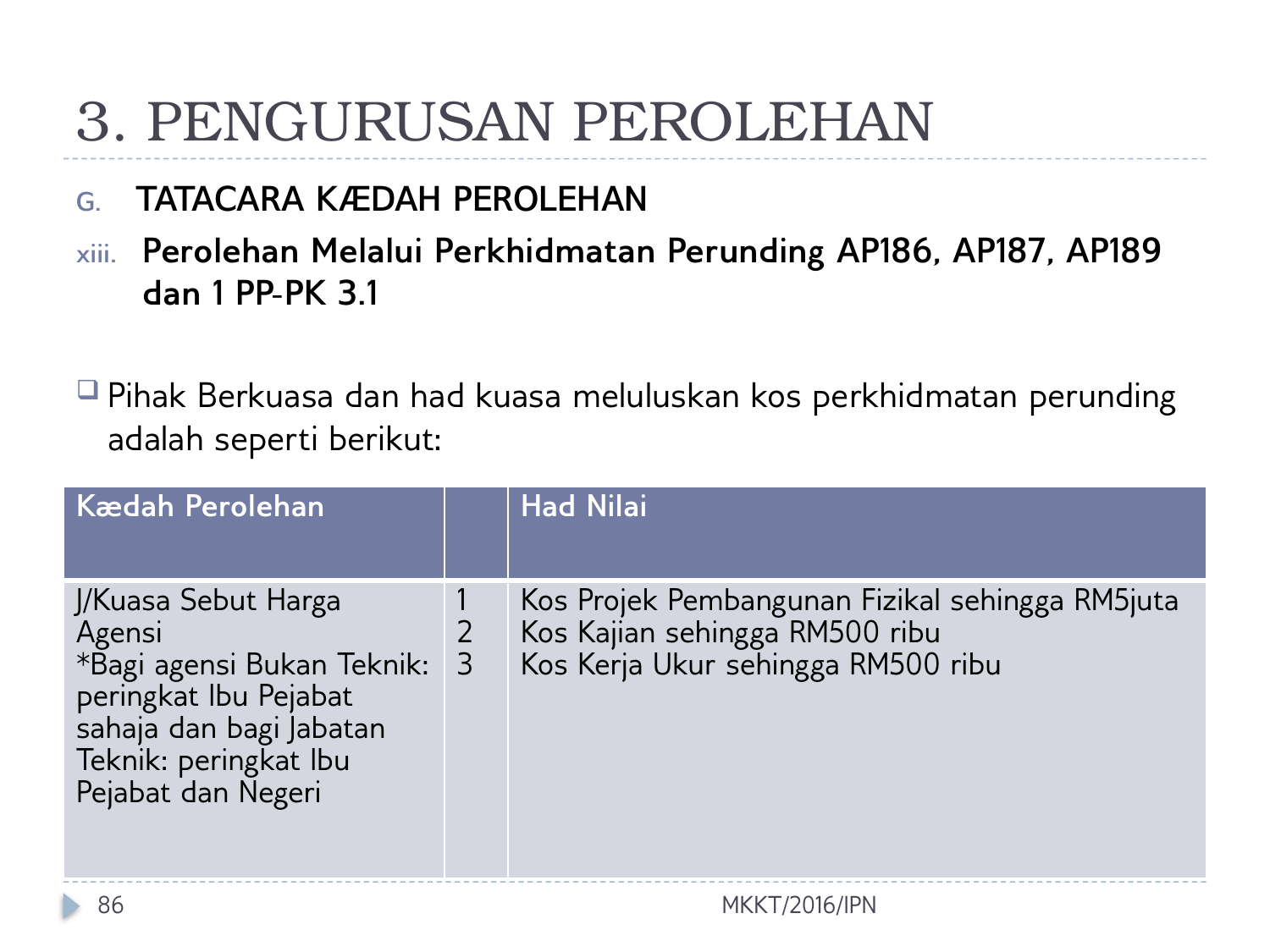

# 3. PENGURUSAN PEROLEHAN
TATACARA KAEDAH PEROLEHAN
Perolehan Melalui Perkhidmatan Perunding AP186, AP187, AP189 dan 1 PP-PK 3.1

Pihak Berkuasa dan had kuasa meluluskan kos perkhidmatan perunding adalah seperti berikut:
| Kaedah Perolehan |  | Had Nilai |
| --- | --- | --- |
| J/Kuasa Sebut Harga Agensi \*Bagi agensi Bukan Teknik: peringkat Ibu Pejabat sahaja dan bagi Jabatan Teknik: peringkat Ibu Pejabat dan Negeri | 1 2 3 | Kos Projek Pembangunan Fizikal sehingga RM5juta Kos Kajian sehingga RM500 ribu Kos Kerja Ukur sehingga RM500 ribu |
86
MKKT/2016/IPN